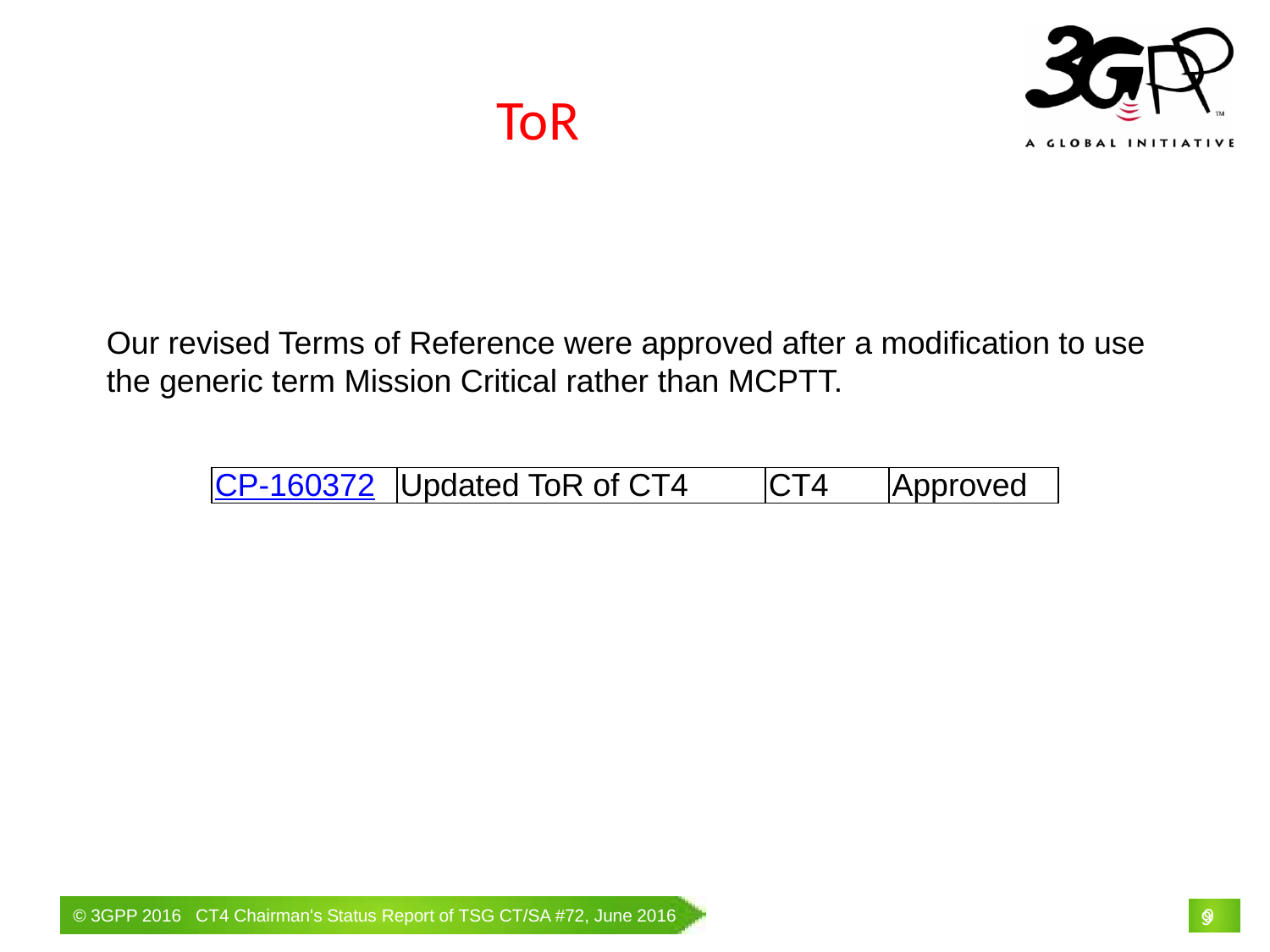

# ToR
Our revised Terms of Reference were approved after a modification to use the generic term Mission Critical rather than MCPTT.

| CP-160372 | Updated ToR of CT4 | CT4 | Approved |
| --- | --- | --- | --- |
9